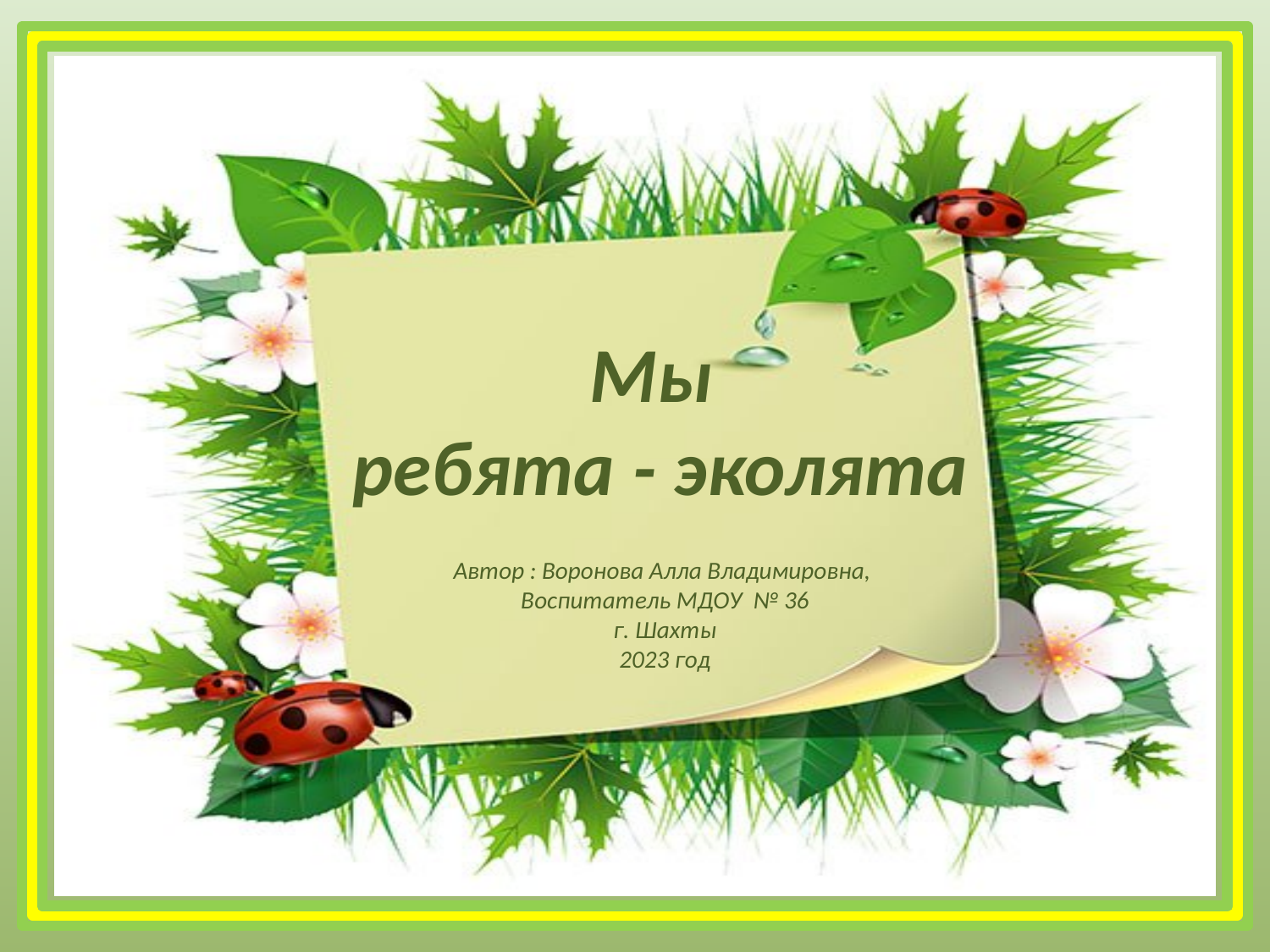

Мы
ребята - эколята
Автор : Воронова Алла Владимировна,
Воспитатель МДОУ  № 36
г. Шахты
2023 год